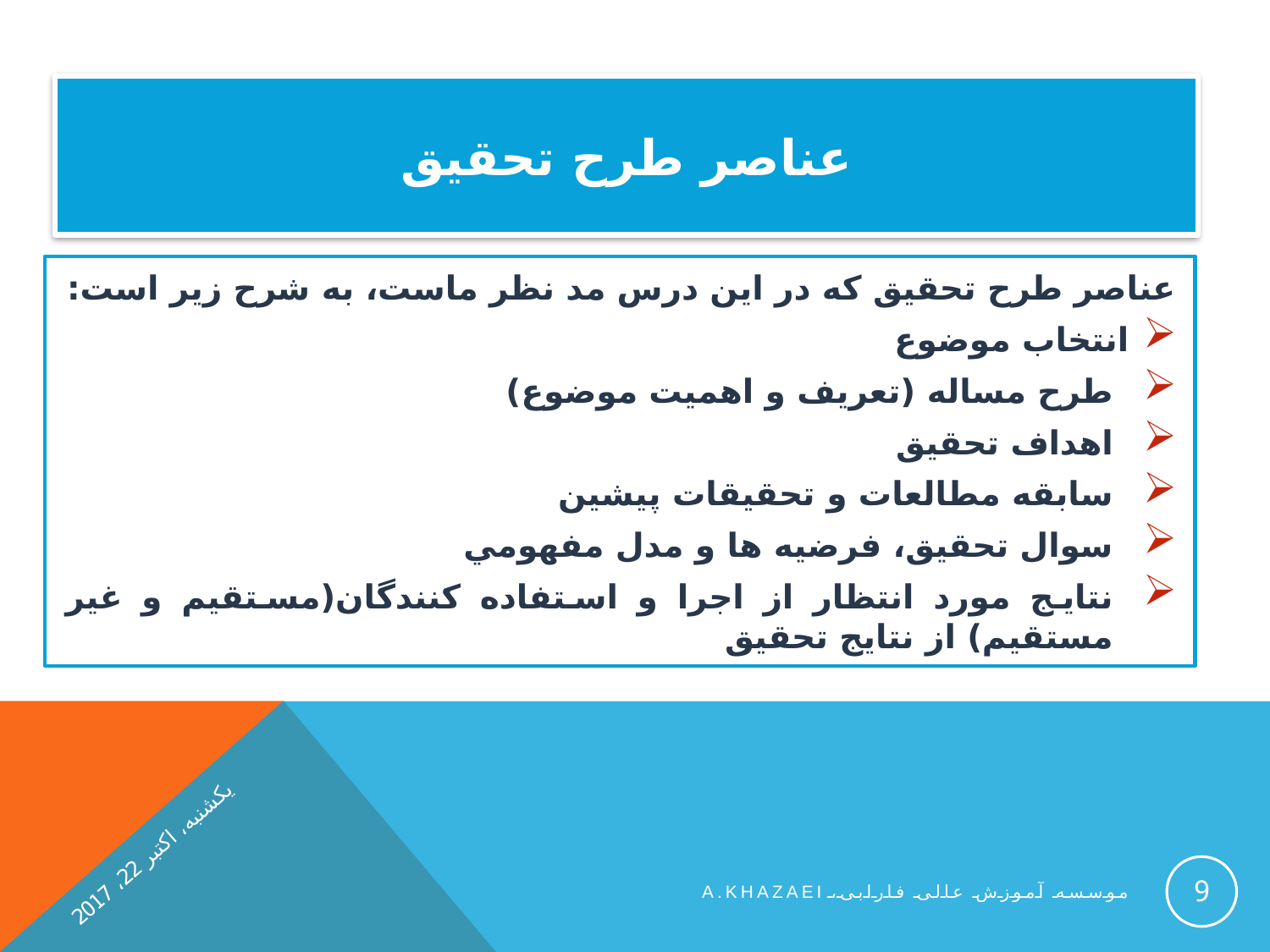

# عناصر طرح تحقیق
عناصر طرح تحقیق که در این درس مد نظر ماست، به شرح زیر است:
انتخاب موضوع
طرح مساله (تعريف و اهميت موضوع)
اهداف تحقيق
سابقه مطالعات و تحقيقات پيشين
سوال تحقيق، فرضيه ها و مدل مفهومي
نتايج مورد انتظار از اجرا و استفاده كنندگان(مستقيم و غير مستقيم) از نتايج تحقيق
يکشنبه، اکتبر 22، 2017
9
موسسه آموزش عالی فارابی، A.KHAZAEI